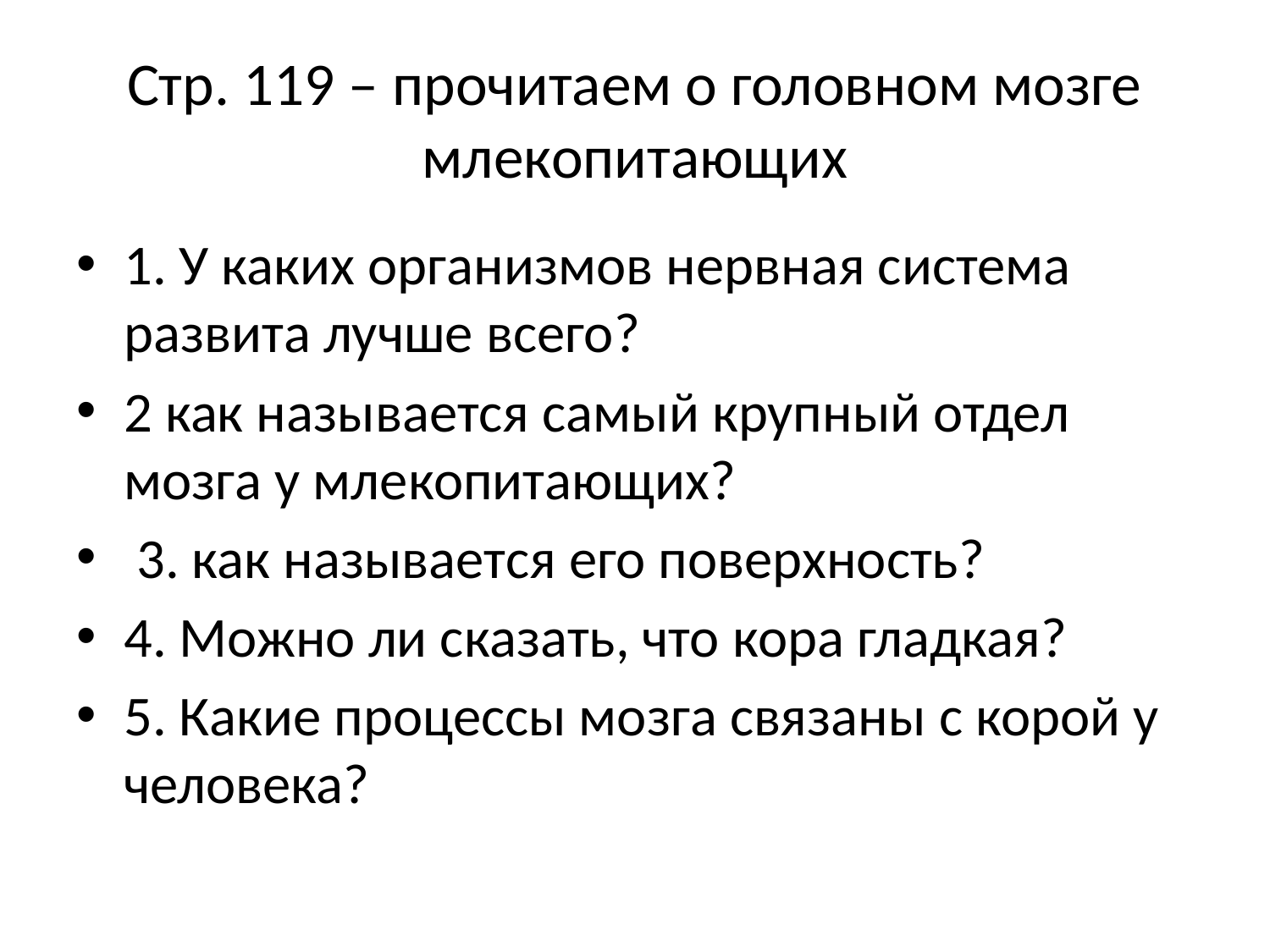

# Стр. 119 – прочитаем о головном мозге млекопитающих
1. У каких организмов нервная система развита лучше всего?
2 как называется самый крупный отдел мозга у млекопитающих?
 3. как называется его поверхность?
4. Можно ли сказать, что кора гладкая?
5. Какие процессы мозга связаны с корой у человека?